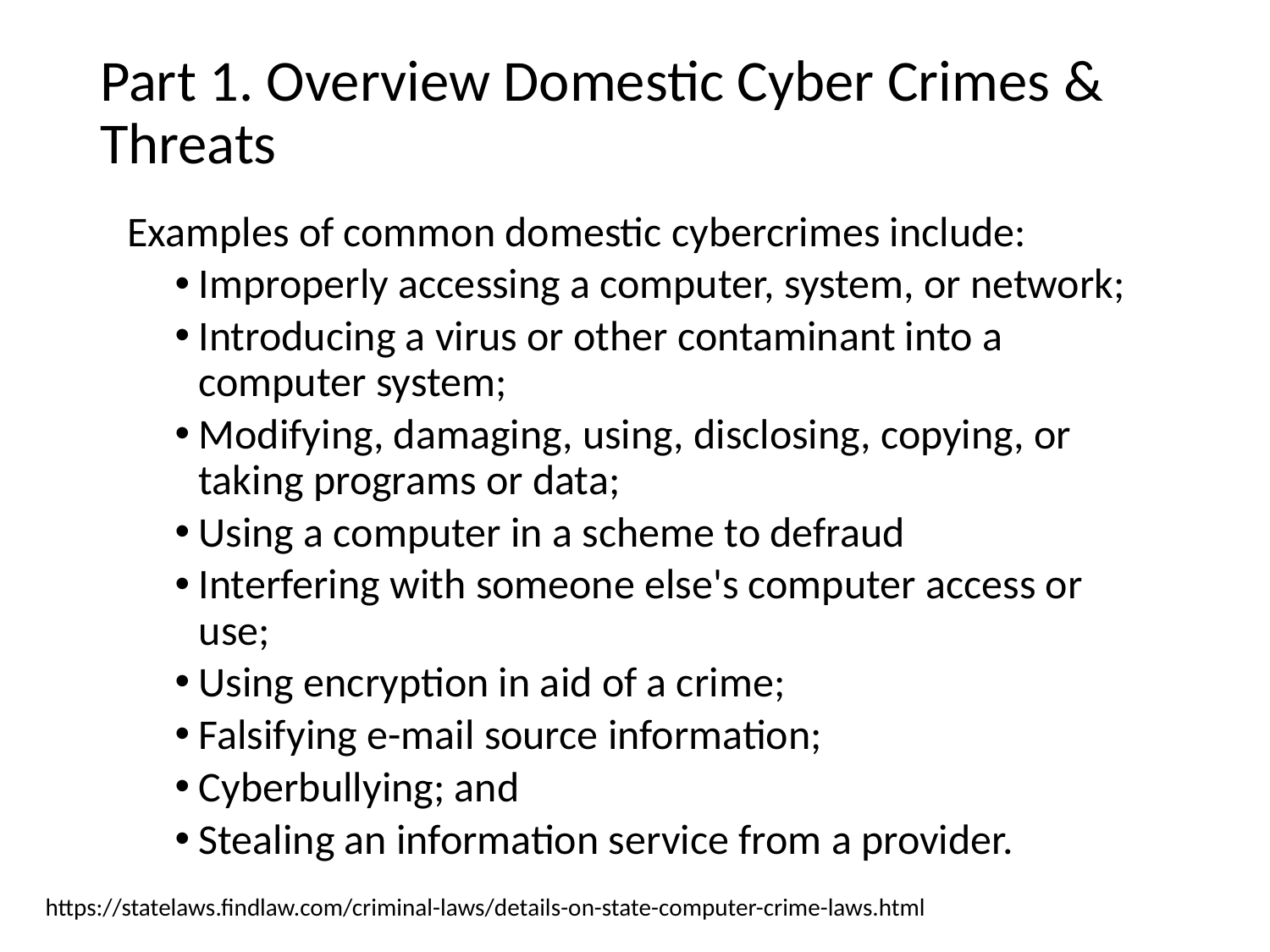

# Part 1. Overview Domestic Cyber Crimes & Threats
Examples of common domestic cybercrimes include:
Improperly accessing a computer, system, or network;
Introducing a virus or other contaminant into a computer system;
Modifying, damaging, using, disclosing, copying, or taking programs or data;
Using a computer in a scheme to defraud
Interfering with someone else's computer access or use;
Using encryption in aid of a crime;
Falsifying e-mail source information;
Cyberbullying; and
Stealing an information service from a provider.

https://statelaws.findlaw.com/criminal-laws/details-on-state-computer-crime-laws.html